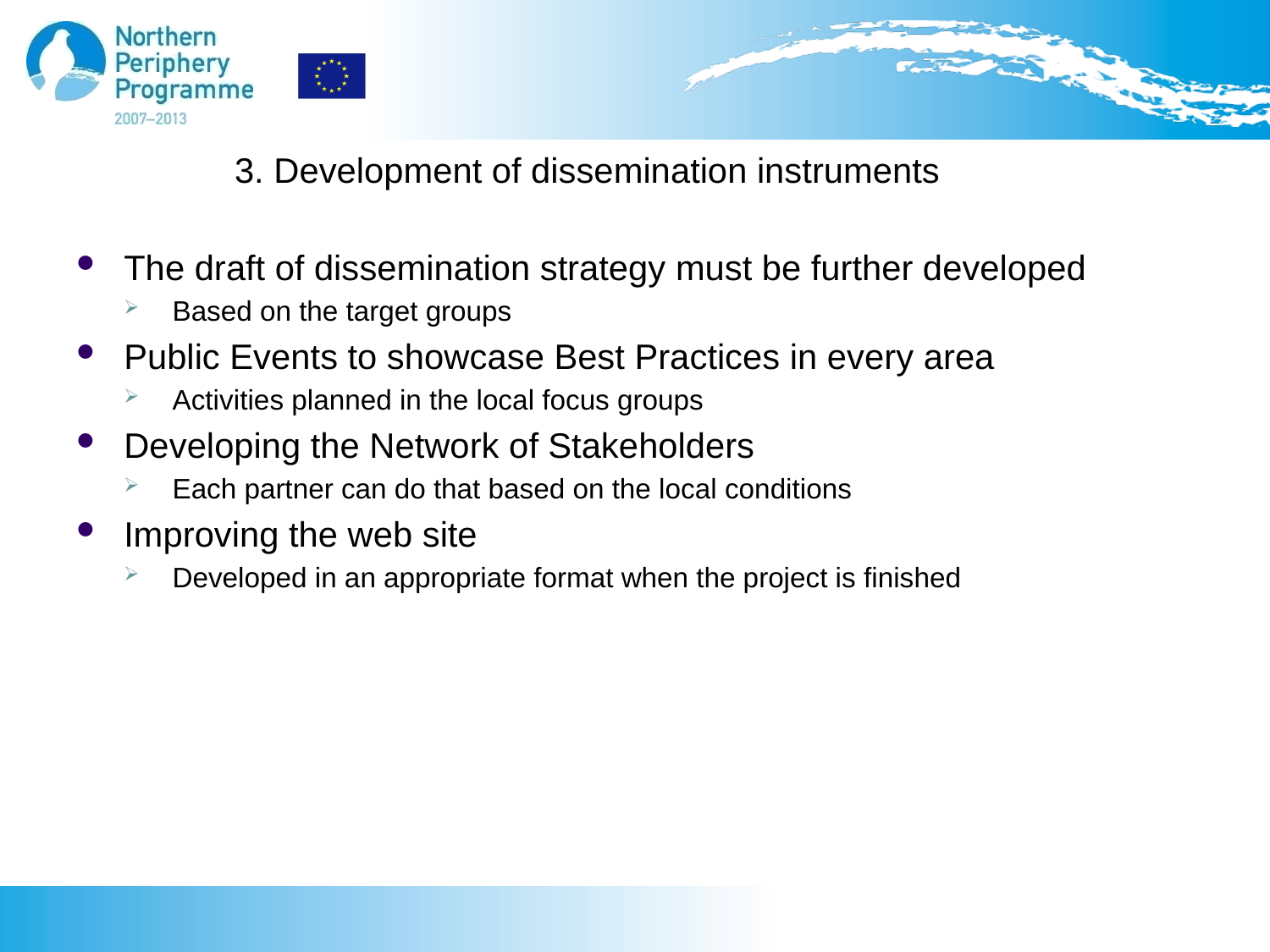

# 3. Development of dissemination instruments
The draft of dissemination strategy must be further developed
Based on the target groups
Public Events to showcase Best Practices in every area
Activities planned in the local focus groups
Developing the Network of Stakeholders
Each partner can do that based on the local conditions
Improving the web site
Developed in an appropriate format when the project is finished